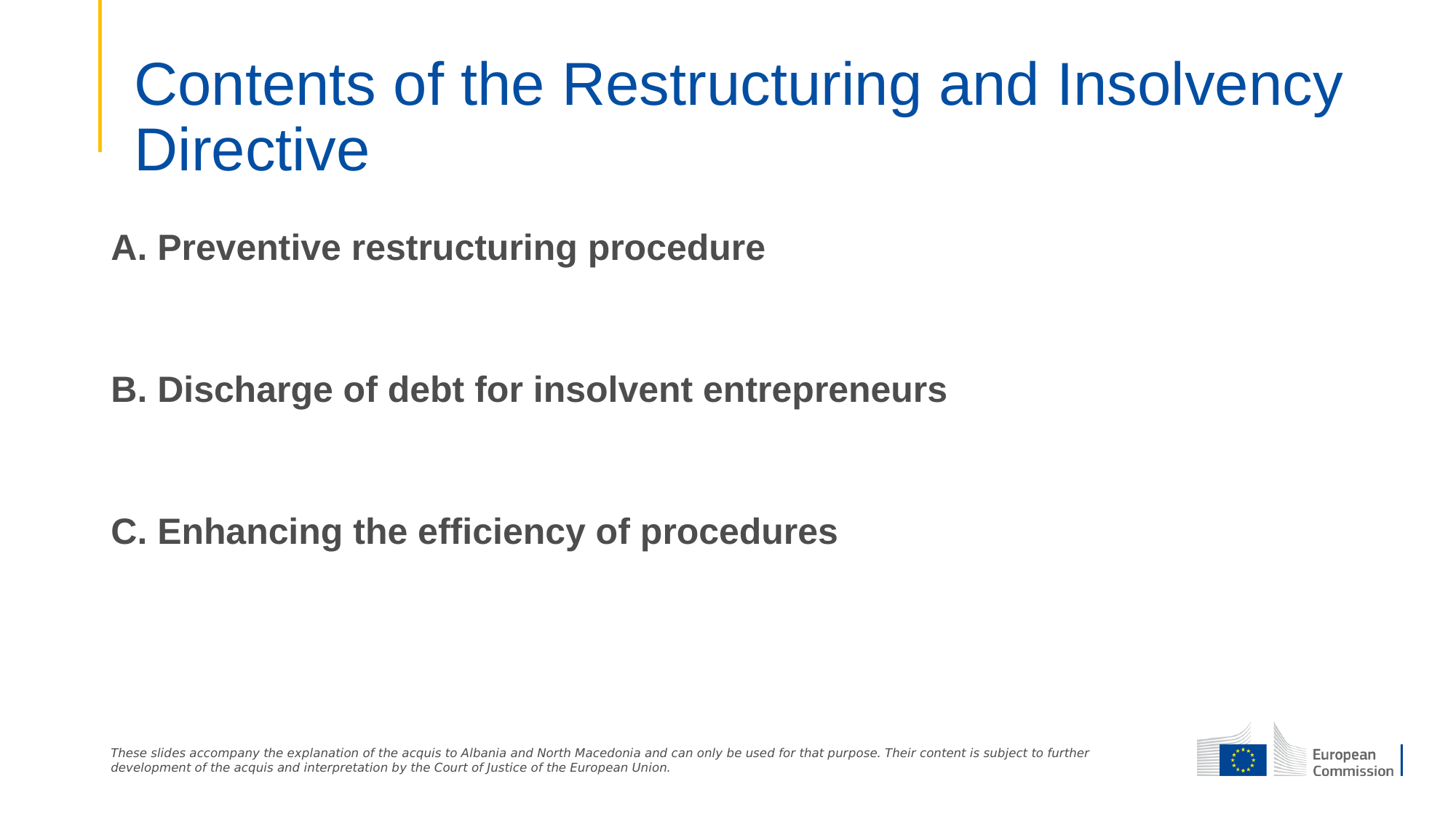

# Contents of the Restructuring and Insolvency Directive
A. Preventive restructuring procedure

B. Discharge of debt for insolvent entrepreneurs

C. Enhancing the efficiency of procedures